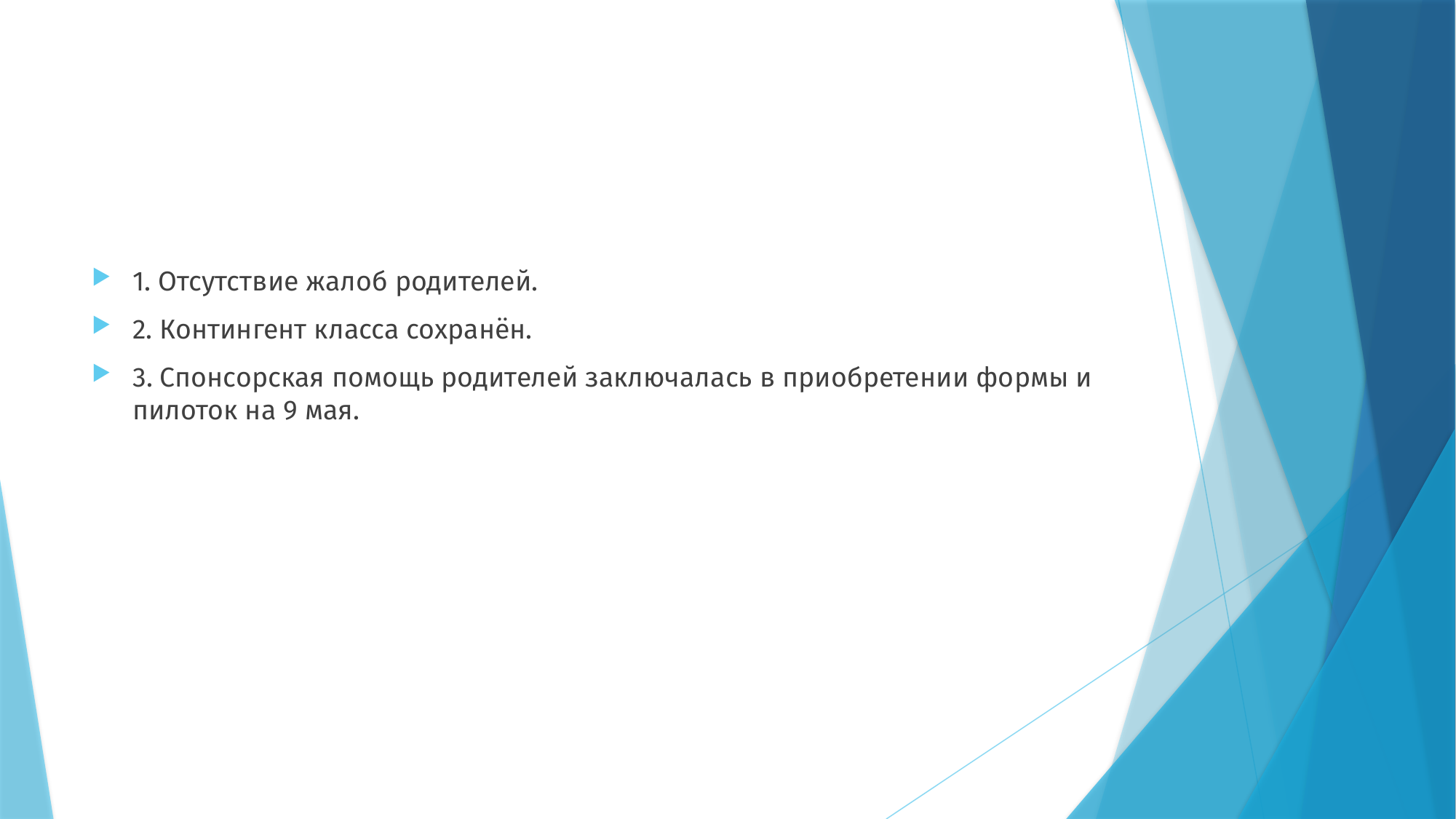

#
1. Отсутствие жалоб родителей.
2. Контингент класса сохранён.
3. Спонсорская помощь родителей заключалась в приобретении формы и пилоток на 9 мая.